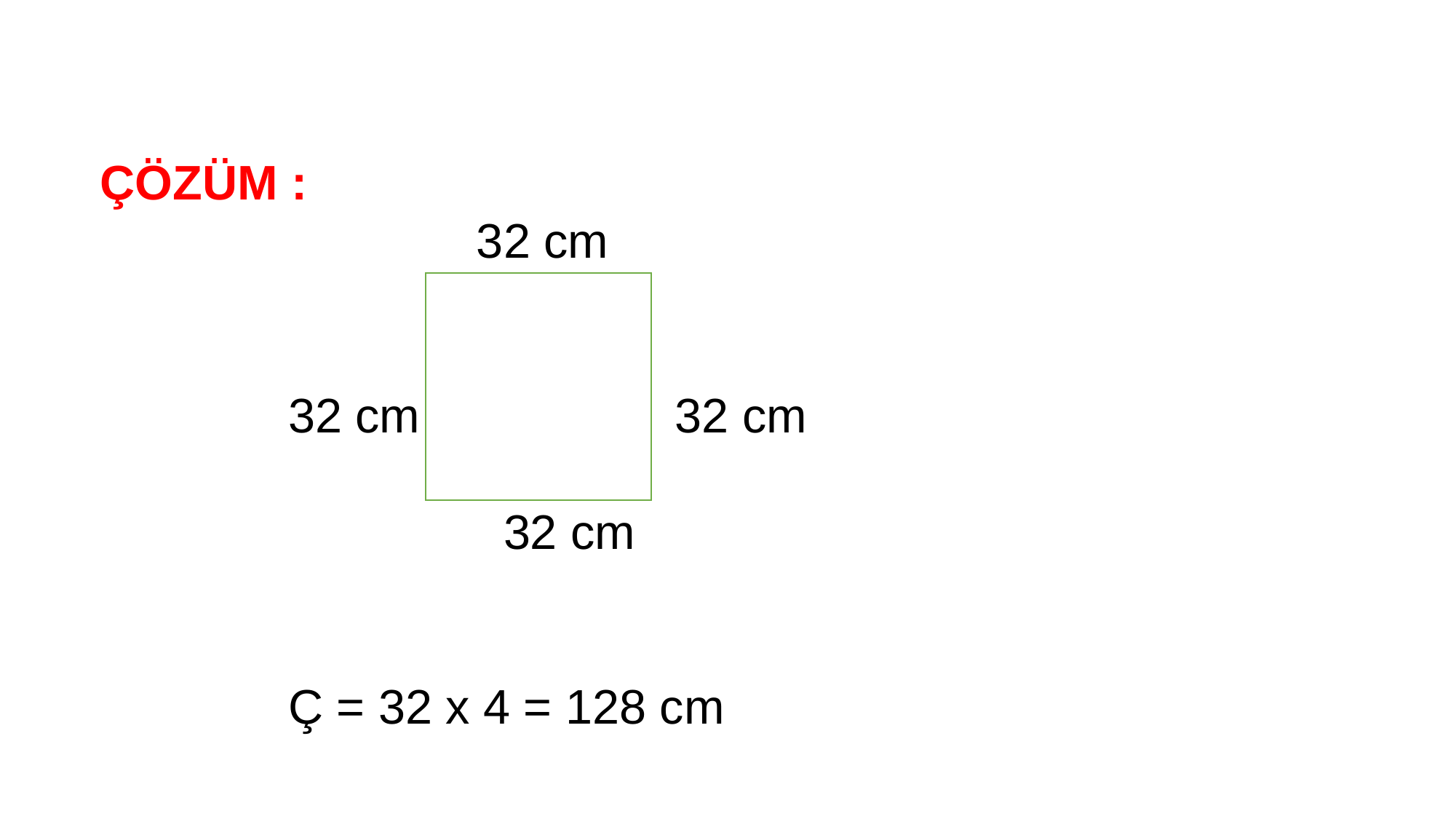

ÇÖZÜM :
                            32 cm

              32 cm                   32 cm

                              32 cm

              Ç = 32 x 4 = 128 cm